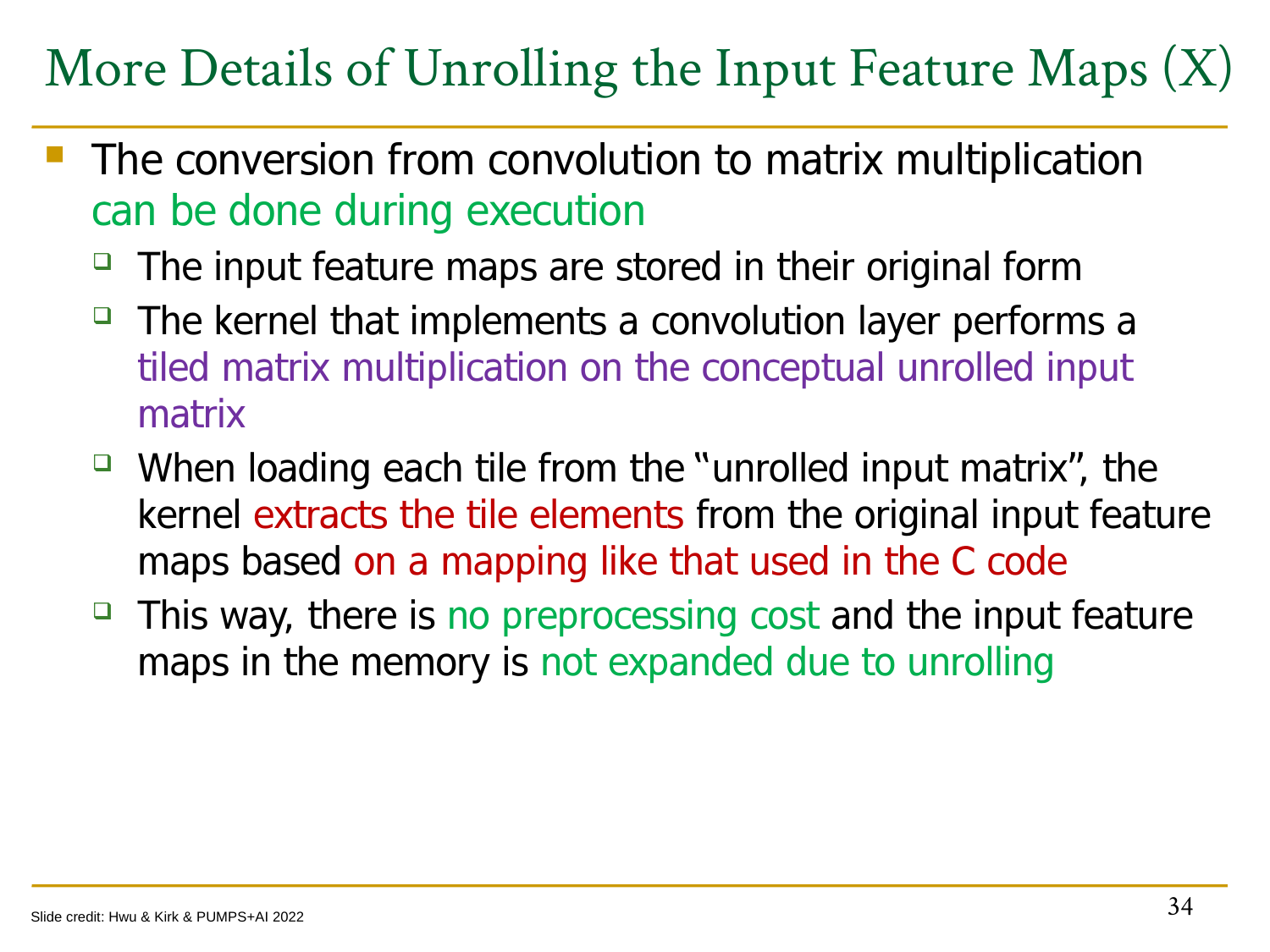

# More Details of Unrolling the Input Feature Maps (X)
The conversion from convolution to matrix multiplication can be done during execution
The input feature maps are stored in their original form
The kernel that implements a convolution layer performs a tiled matrix multiplication on the conceptual unrolled input matrix
When loading each tile from the “unrolled input matrix”, the kernel extracts the tile elements from the original input feature maps based on a mapping like that used in the C code
This way, there is no preprocessing cost and the input feature maps in the memory is not expanded due to unrolling
34
Slide credit: Hwu & Kirk & PUMPS+AI 2022